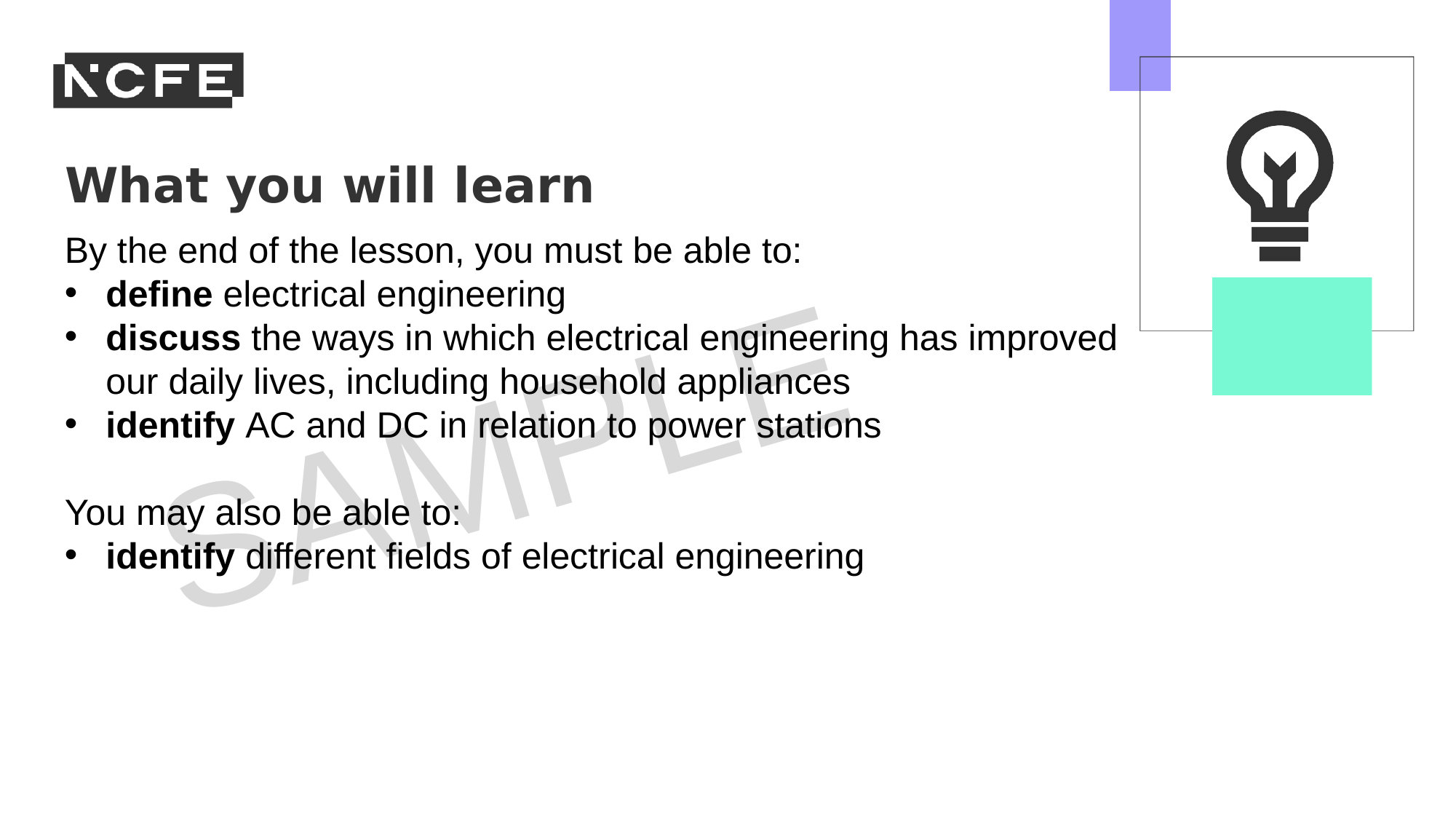

By the end of the lesson, you must be able to:
define electrical engineering
discuss the ways in which electrical engineering has improved our daily lives, including household appliances
identify AC and DC in relation to power stations

You may also be able to:
identify different fields of electrical engineering